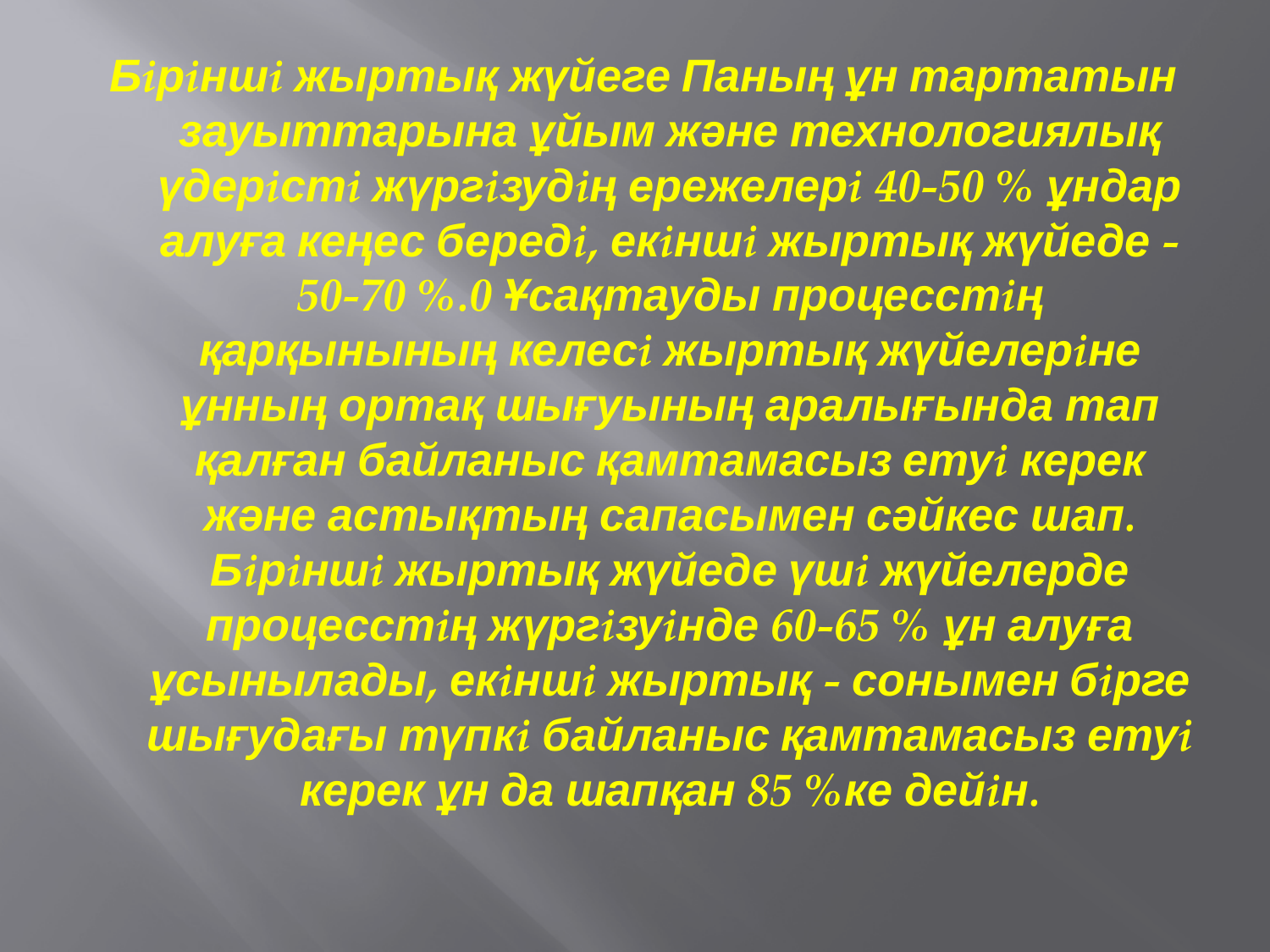

Бiрiншi жыртық жүйеге Паның ұн тартатын зауыттарына ұйым және технологиялық үдерiстi жүргiзудiң ережелерi 40-50 % ұндар алуға кеңес бередi, екiншi жыртық жүйеде - 50-70 %.0 Ұсақтауды процесстiң қарқынының келесi жыртық жүйелерiне ұнның ортақ шығуының аралығында тап қалған байланыс қамтамасыз етуi керек және астықтың сапасымен сәйкес шап. Бiрiншi жыртық жүйеде үшi жүйелерде процесстiң жүргiзуiнде 60-65 % ұн алуға ұсынылады, екiншi жыртық - сонымен бiрге шығудағы түпкi байланыс қамтамасыз етуi керек ұн да шапқан 85 %ке дейiн.